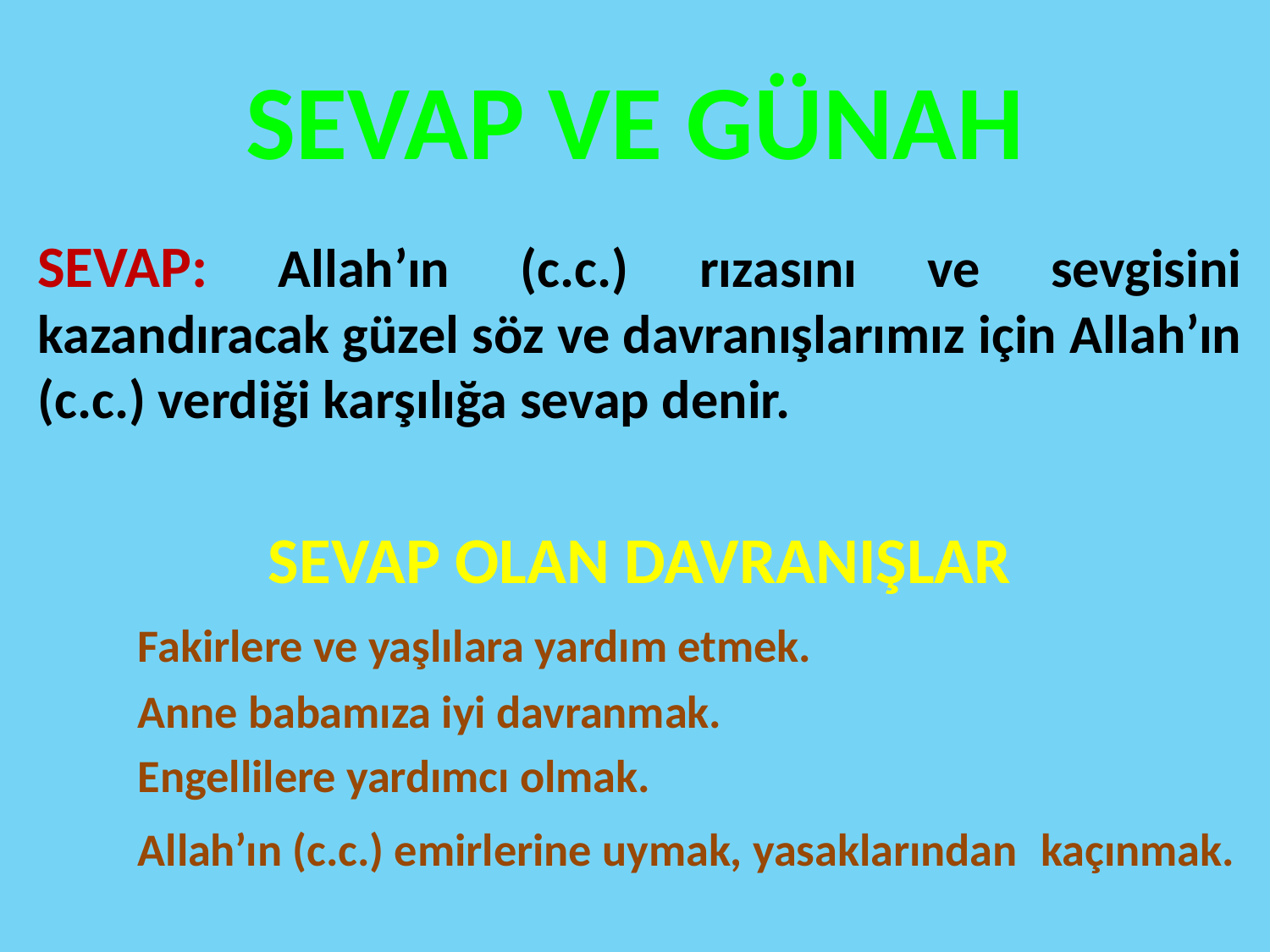

# SEVAP VE GÜNAH
SEVAP: Allah’ın (c.c.) rızasını ve sevgisini kazandıracak güzel söz ve davranışlarımız için Allah’ın (c.c.) verdiği karşılığa sevap denir.

SEVAP OLAN DAVRANIŞLAR
	Fakirlere ve yaşlılara yardım etmek.
	Anne babamıza iyi davranmak.
	Engellilere yardımcı olmak.
	Allah’ın (c.c.) emirlerine uymak, yasaklarından 	kaçınmak.